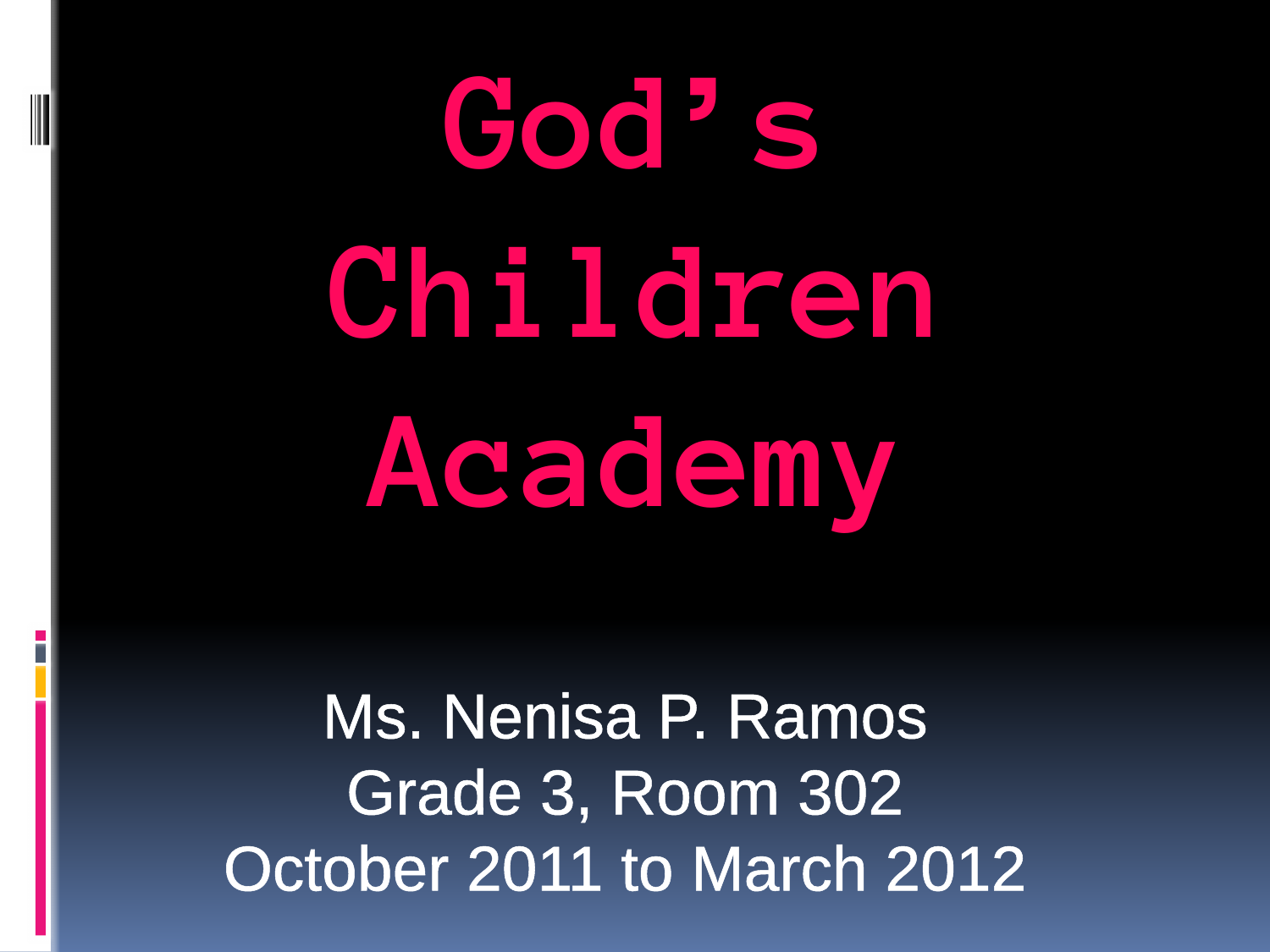

# God’s Children Academy
Ms. Nenisa P. Ramos
Grade 3, Room 302
October 2011 to March 2012